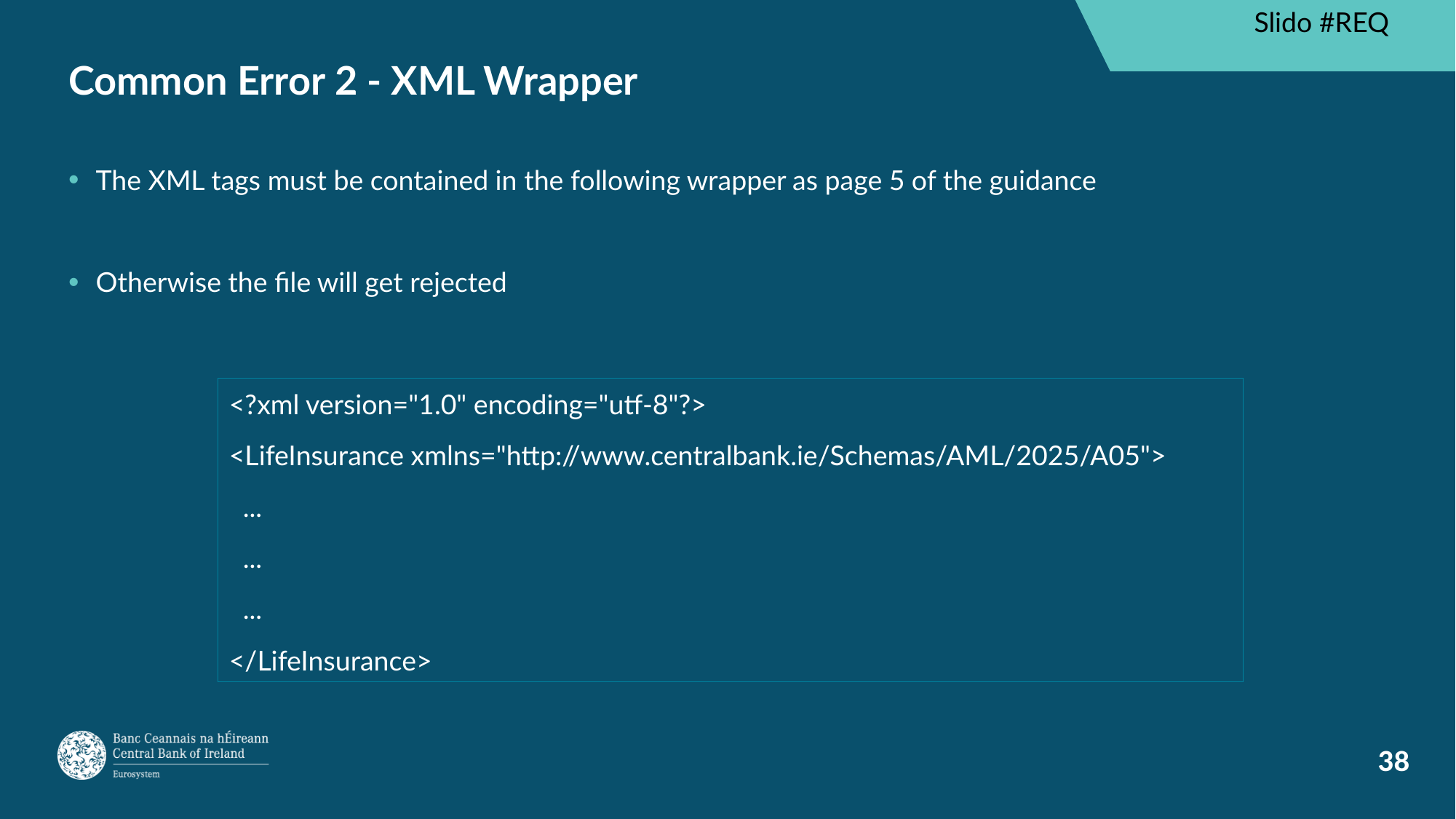

Slido #REQ
# Common Error 2 - XML Wrapper
The XML tags must be contained in the following wrapper as page 5 of the guidance

Otherwise the file will get rejected
<?xml version="1.0" encoding="utf-8"?>
<LifeInsurance xmlns="http://www.centralbank.ie/Schemas/AML/2025/A05">
  ...
  ...
  ...
</LifeInsurance>